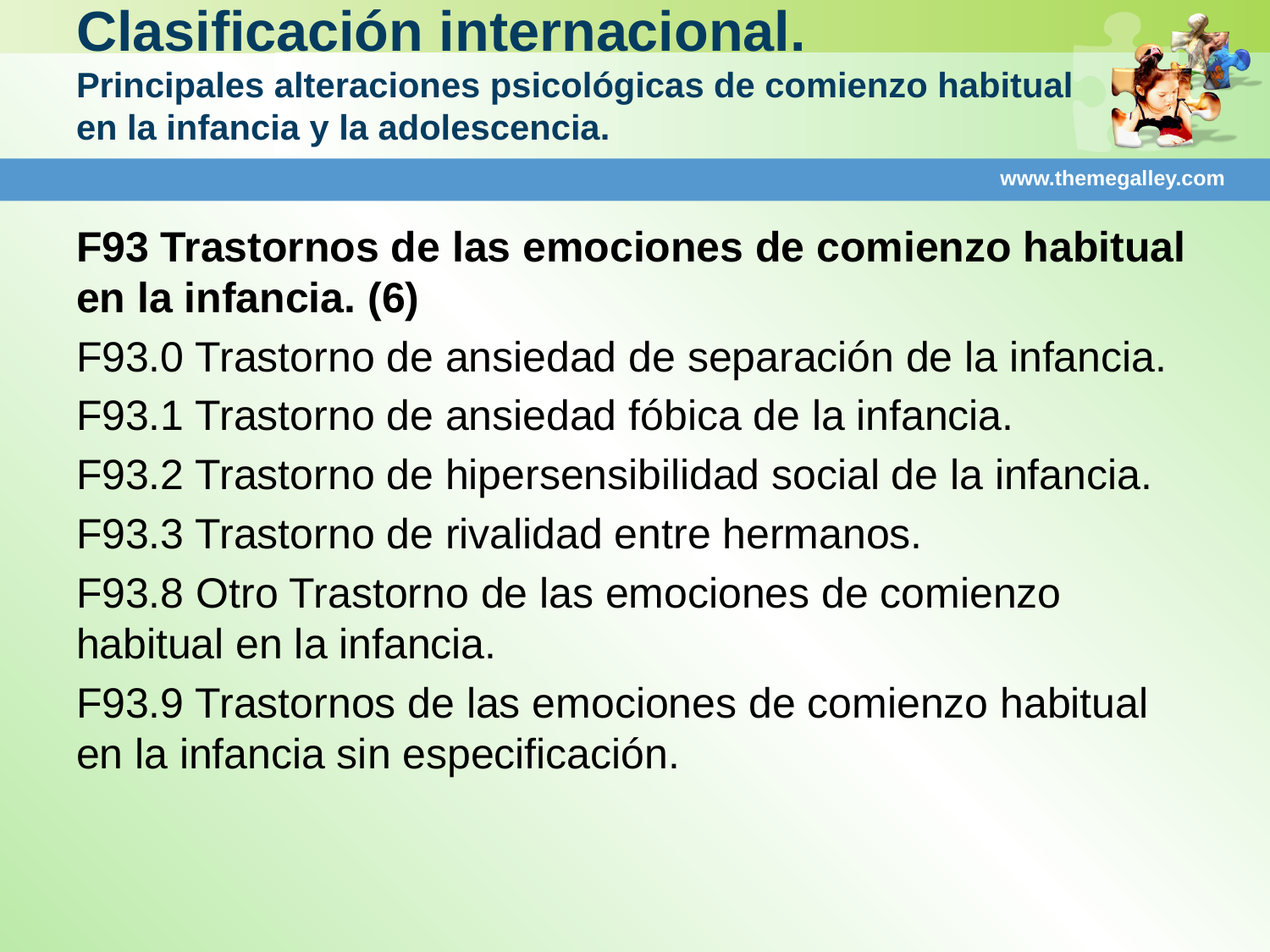

# Clasificación internacional. Principales alteraciones psicológicas de comienzo habitual en la infancia y la adolescencia.
www.themegalley.com
F93 Trastornos de las emociones de comienzo habitual en la infancia. (6)
F93.0 Trastorno de ansiedad de separación de la infancia.
F93.1 Trastorno de ansiedad fóbica de la infancia.
F93.2 Trastorno de hipersensibilidad social de la infancia.
F93.3 Trastorno de rivalidad entre hermanos.
F93.8 Otro Trastorno de las emociones de comienzo habitual en la infancia.
F93.9 Trastornos de las emociones de comienzo habitual en la infancia sin especificación.